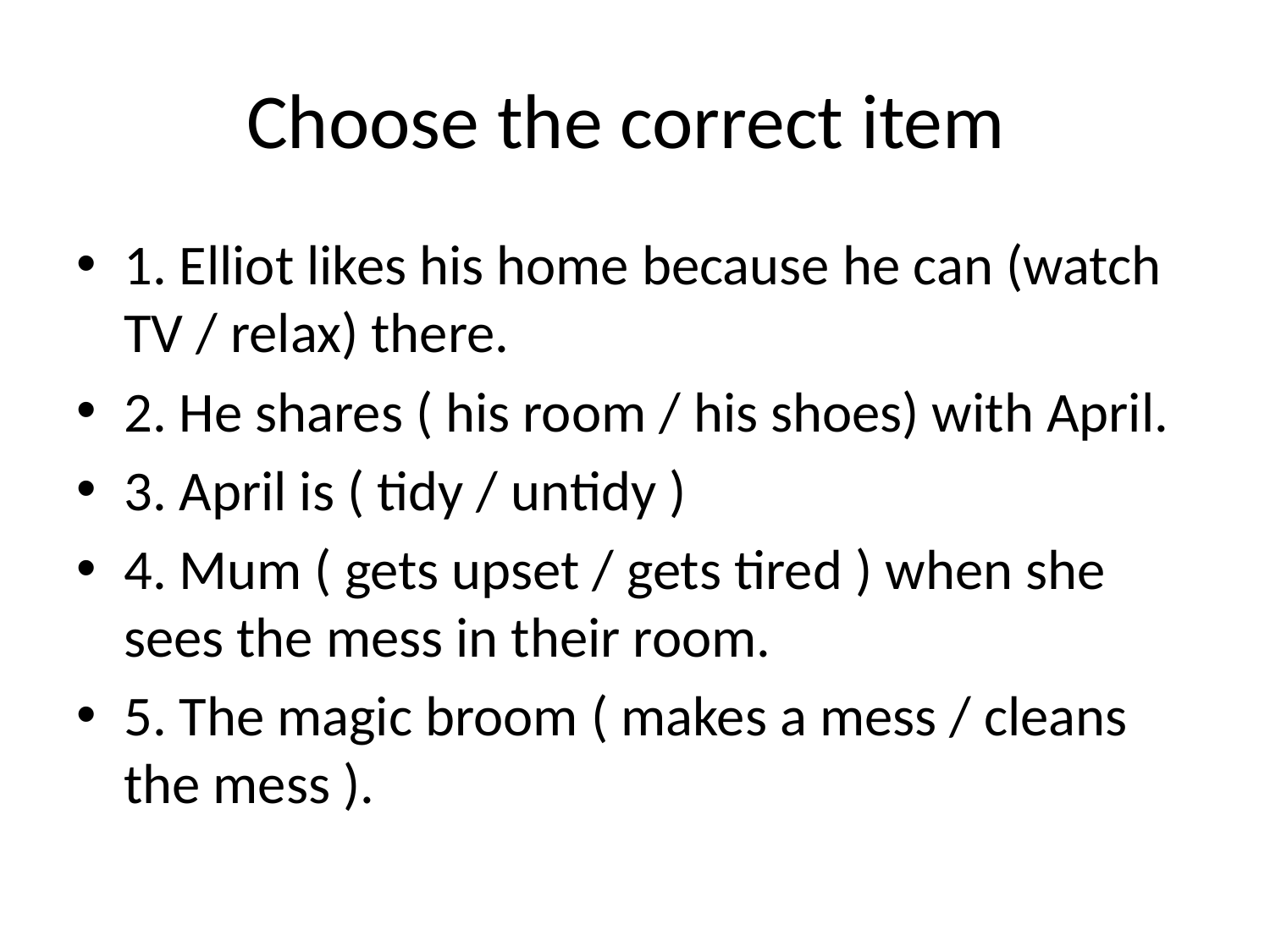

# Choose the correct item
1. Elliot likes his home because he can (watch TV / relax) there.
2. He shares ( his room / his shoes) with April.
3. April is ( tidy / untidy )
4. Mum ( gets upset / gets tired ) when she sees the mess in their room.
5. The magic broom ( makes a mess / cleans the mess ).